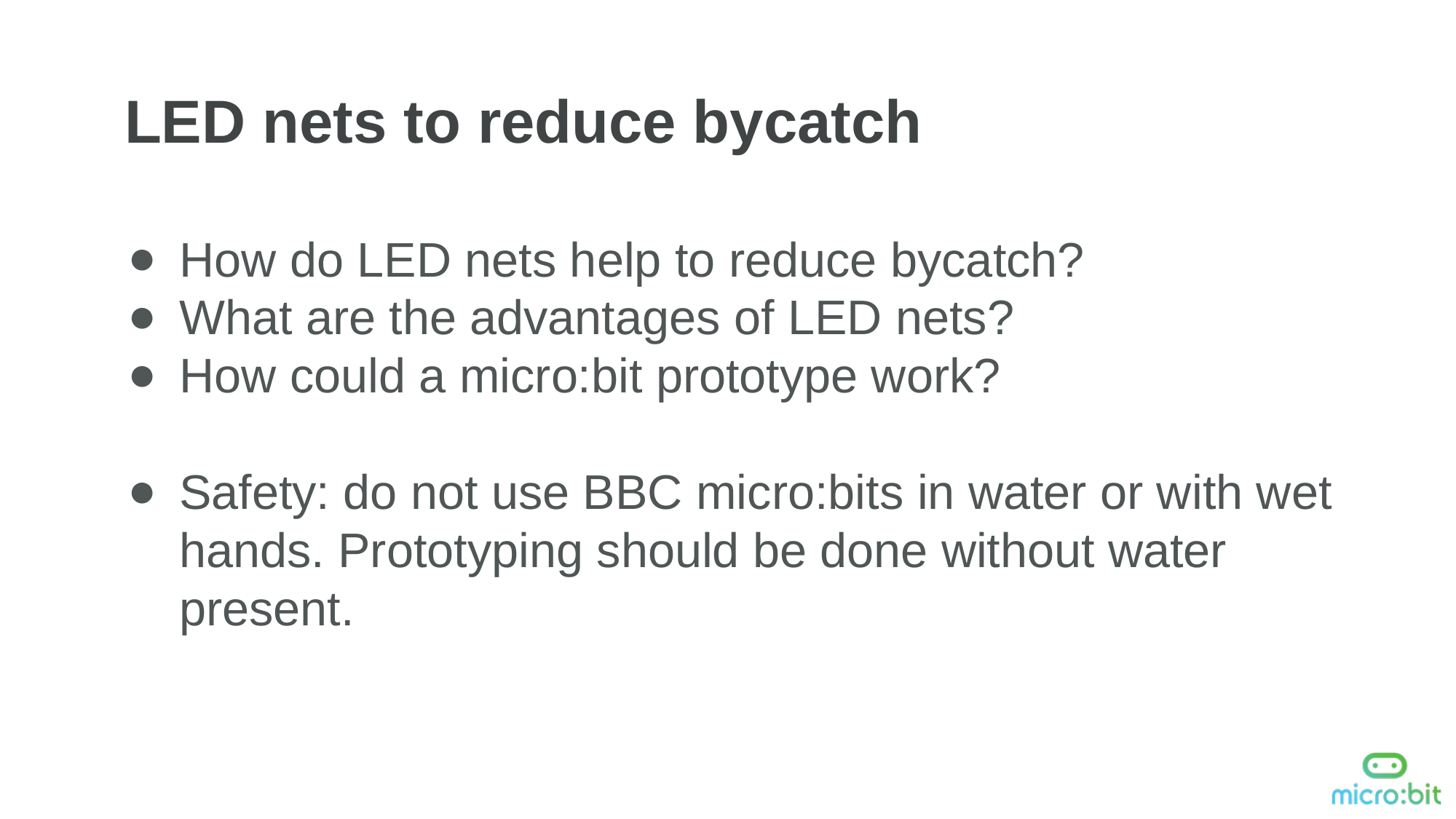

LED nets to reduce bycatch

How do LED nets help to reduce bycatch?
What are the advantages of LED nets?
How could a micro:bit prototype work?

Safety: do not use BBC micro:bits in water or with wet hands. Prototyping should be done without water present.